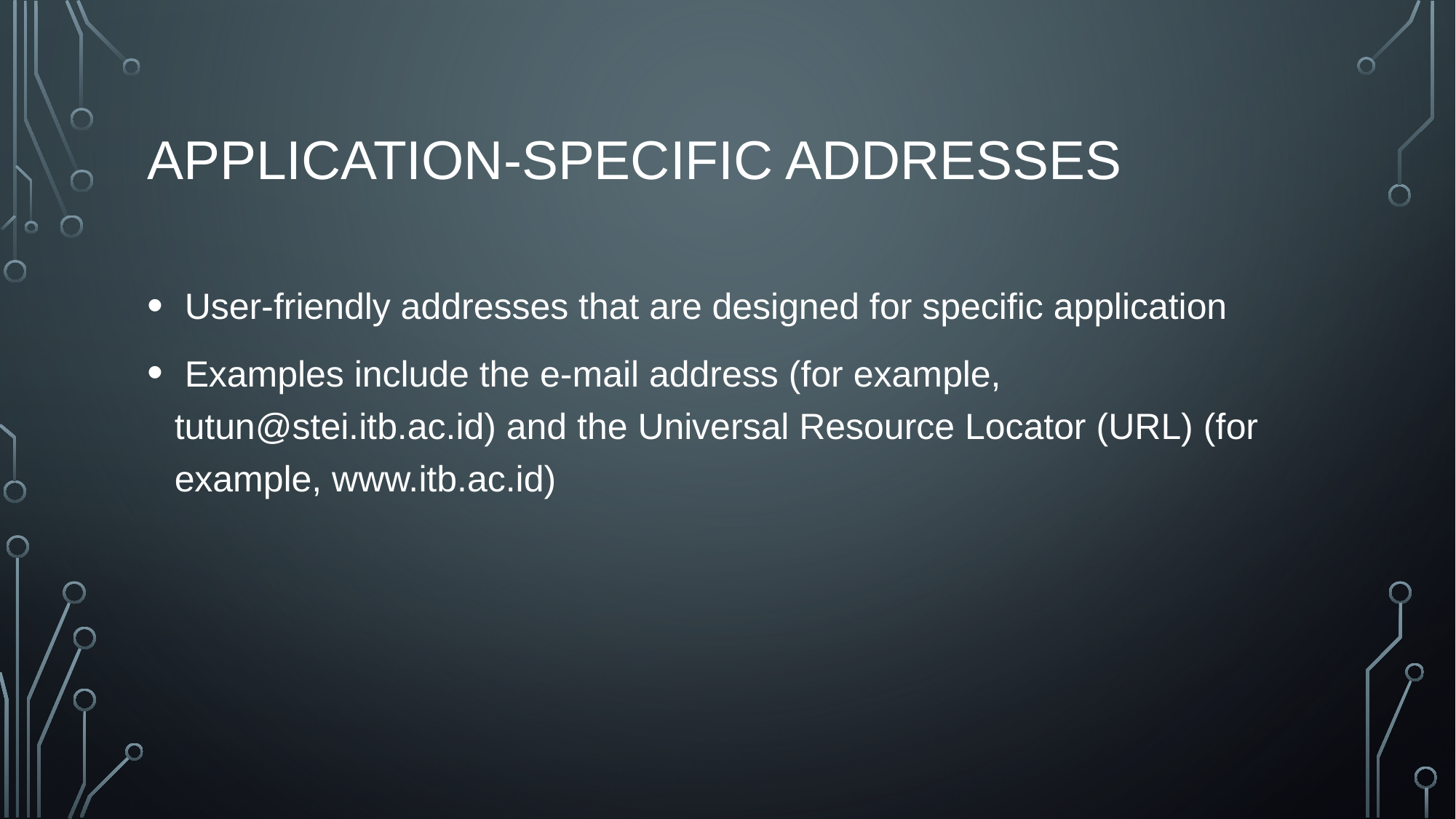

# Application-Specific Addresses
 User-friendly addresses that are designed for specific application
 Examples include the e-mail address (for example, tutun@stei.itb.ac.id) and the Universal Resource Locator (URL) (for example, www.itb.ac.id)